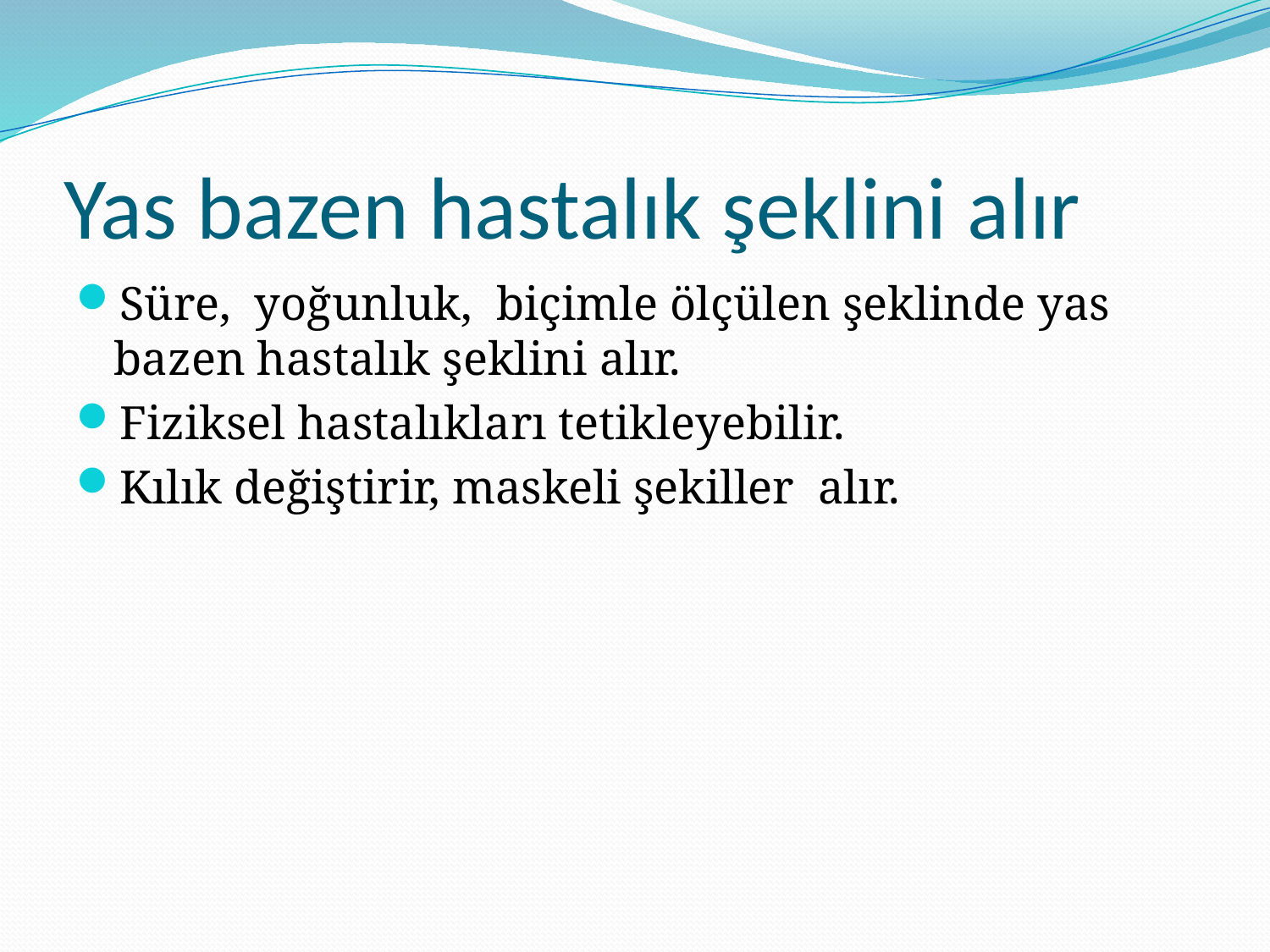

# Yas bazen hastalık şeklini alır
Süre,  yoğunluk,  biçimle ölçülen şeklinde yas bazen hastalık şeklini alır.
Fiziksel hastalıkları tetikleyebilir.
Kılık değiştirir, maskeli şekiller  alır.